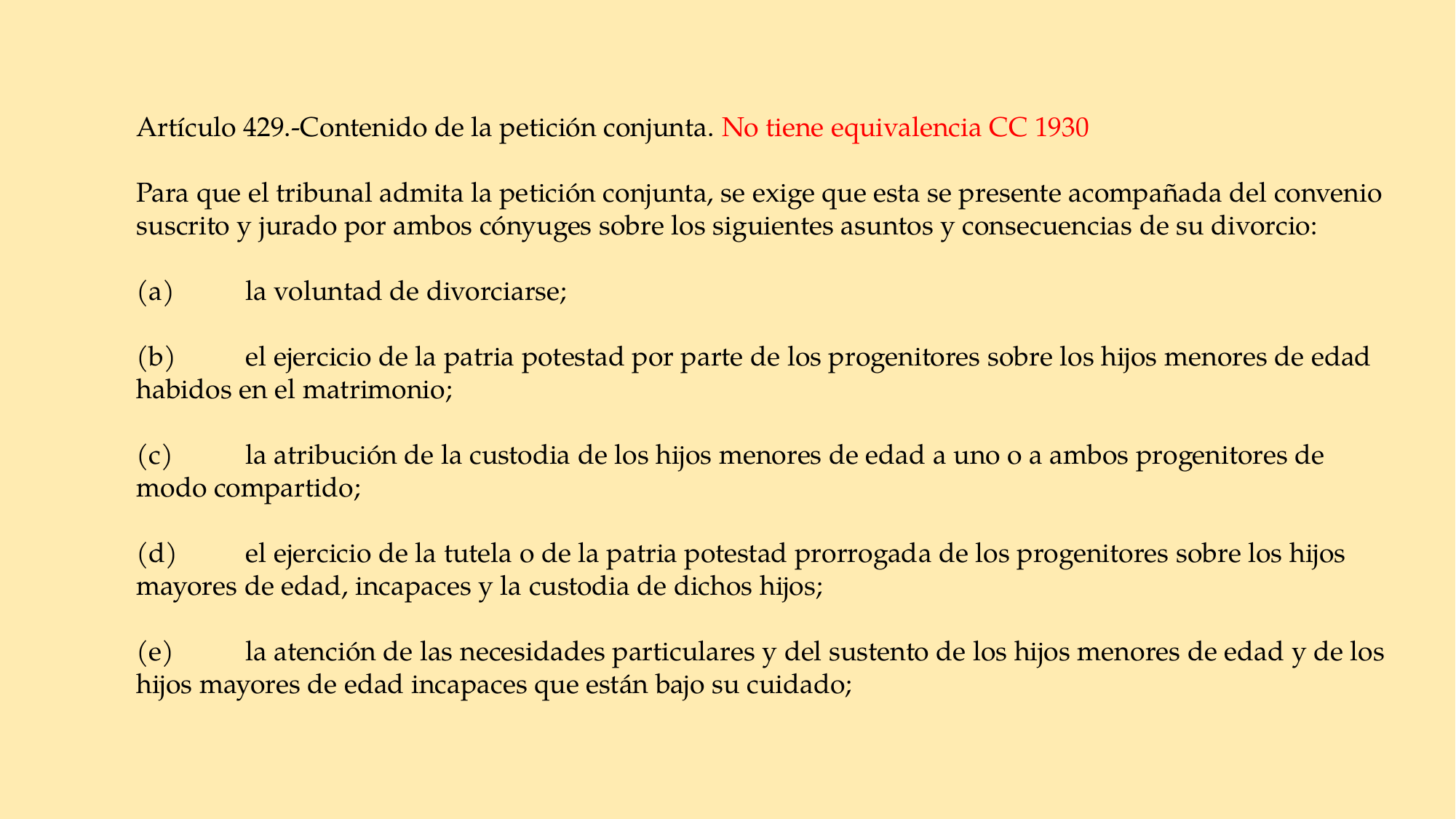

Artículo 429.-Contenido de la petición conjunta. No tiene equivalencia CC 1930

Para que el tribunal admita la petición conjunta, se exige que esta se presente acompañada del convenio suscrito y jurado por ambos cónyuges sobre los siguientes asuntos y consecuencias de su divorcio:

(a)	la voluntad de divorciarse;

(b)	el ejercicio de la patria potestad por parte de los progenitores sobre los hijos menores de edad habidos en el matrimonio;

(c)	la atribución de la custodia de los hijos menores de edad a uno o a ambos progenitores de modo compartido;

(d)	el ejercicio de la tutela o de la patria potestad prorrogada de los progenitores sobre los hijos mayores de edad, incapaces y la custodia de dichos hijos;

(e)	la atención de las necesidades particulares y del sustento de los hijos menores de edad y de los hijos mayores de edad incapaces que están bajo su cuidado;